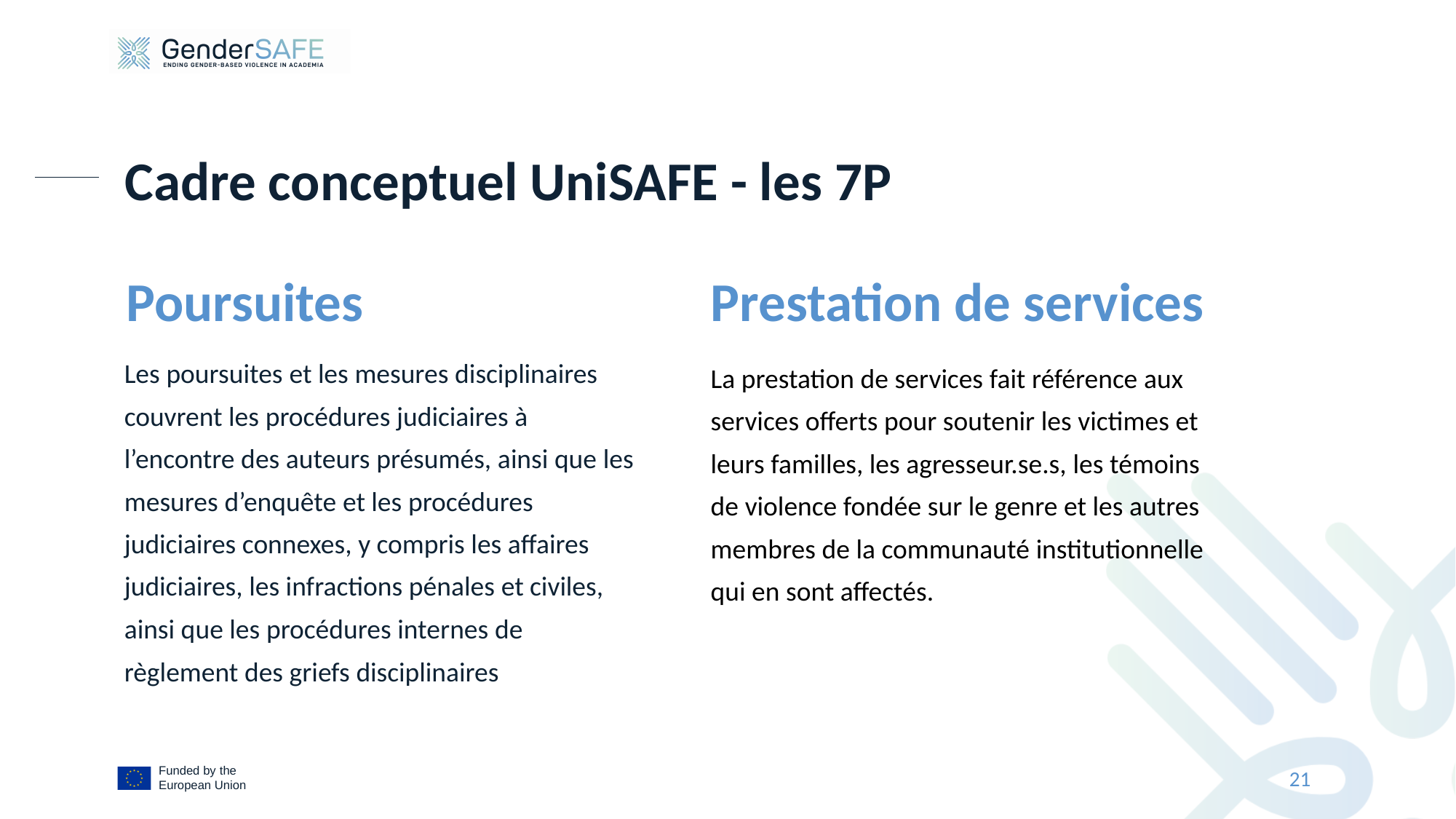

# Cadre conceptuel UniSAFE - les 7P
Poursuites
Prestation de services
Les poursuites et les mesures disciplinaires couvrent les procédures judiciaires à l’encontre des auteurs présumés, ainsi que les mesures d’enquête et les procédures judiciaires connexes, y compris les affaires judiciaires, les infractions pénales et civiles, ainsi que les procédures internes de règlement des griefs disciplinaires
La prestation de services fait référence aux services offerts pour soutenir les victimes et leurs familles, les agresseur.se.s, les témoins de violence fondée sur le genre et les autres membres de la communauté institutionnelle qui en sont affectés.
21